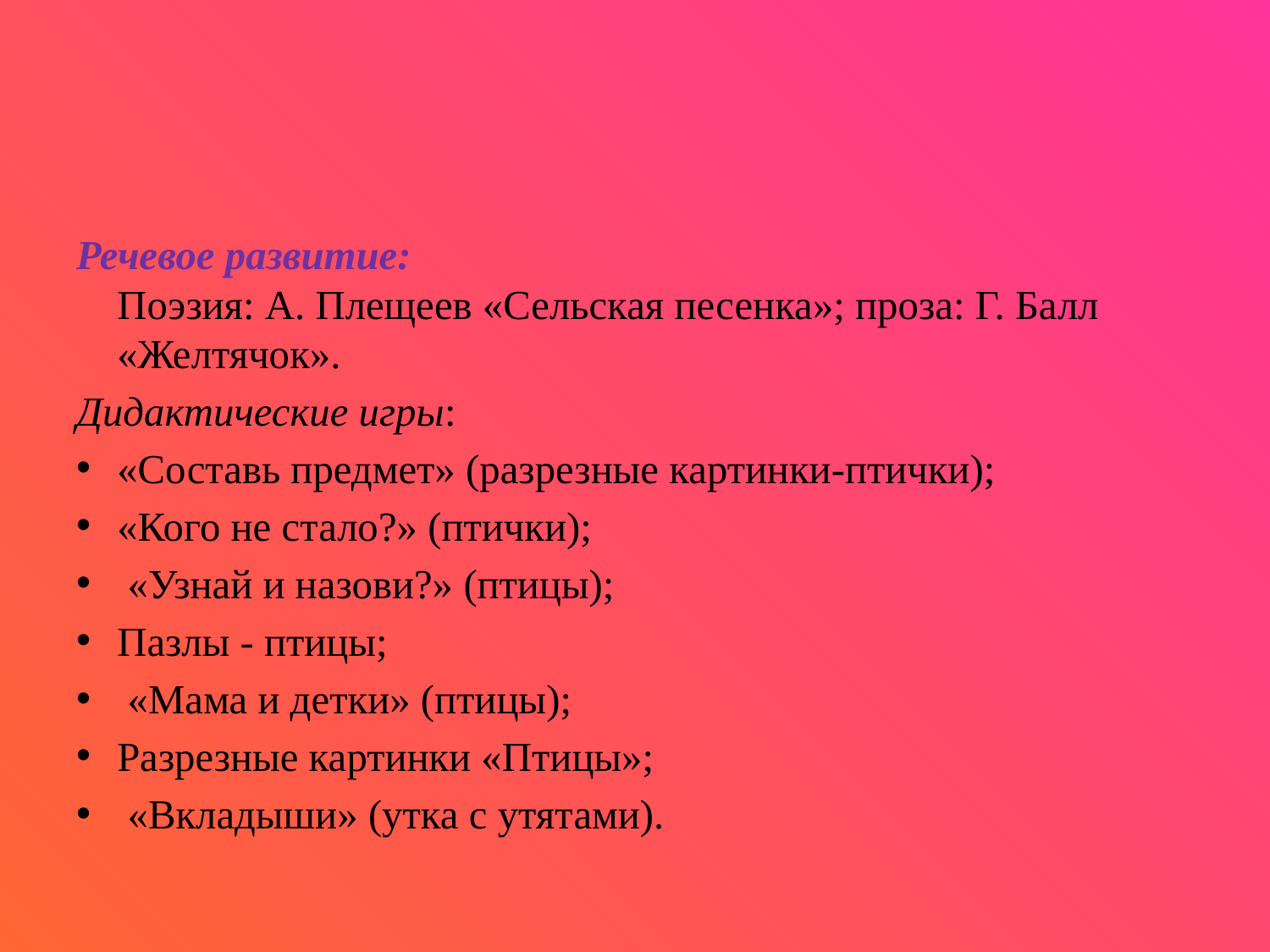

#
Речевое развитие:
Поэзия: А. Плещеев «Сельская песенка»; проза: Г. Балл «Желтячок».
Дидактические игры:
«Составь предмет» (разрезные картинки-птички);
«Кого не стало?» (птички);
 «Узнай и назови?» (птицы);
Пазлы - птицы;
 «Мама и детки» (птицы);
Разрезные картинки «Птицы»;
 «Вкладыши» (утка с утятами).